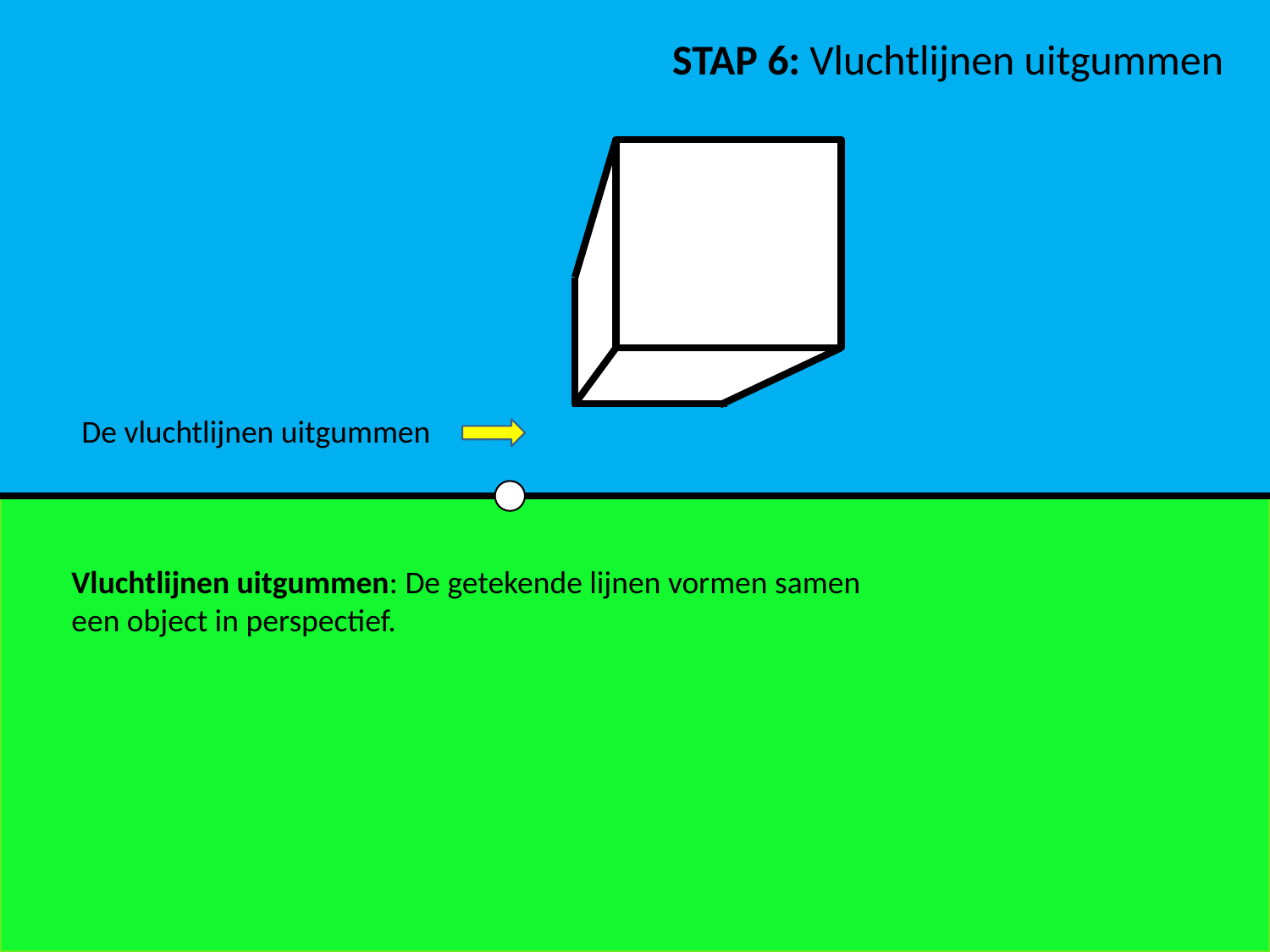

STAP 6: Vluchtlijnen uitgummen

De vluchtlijnen uitgummen

Vluchtlijnen uitgummen: De getekende lijnen vormen samen een object in perspectief.